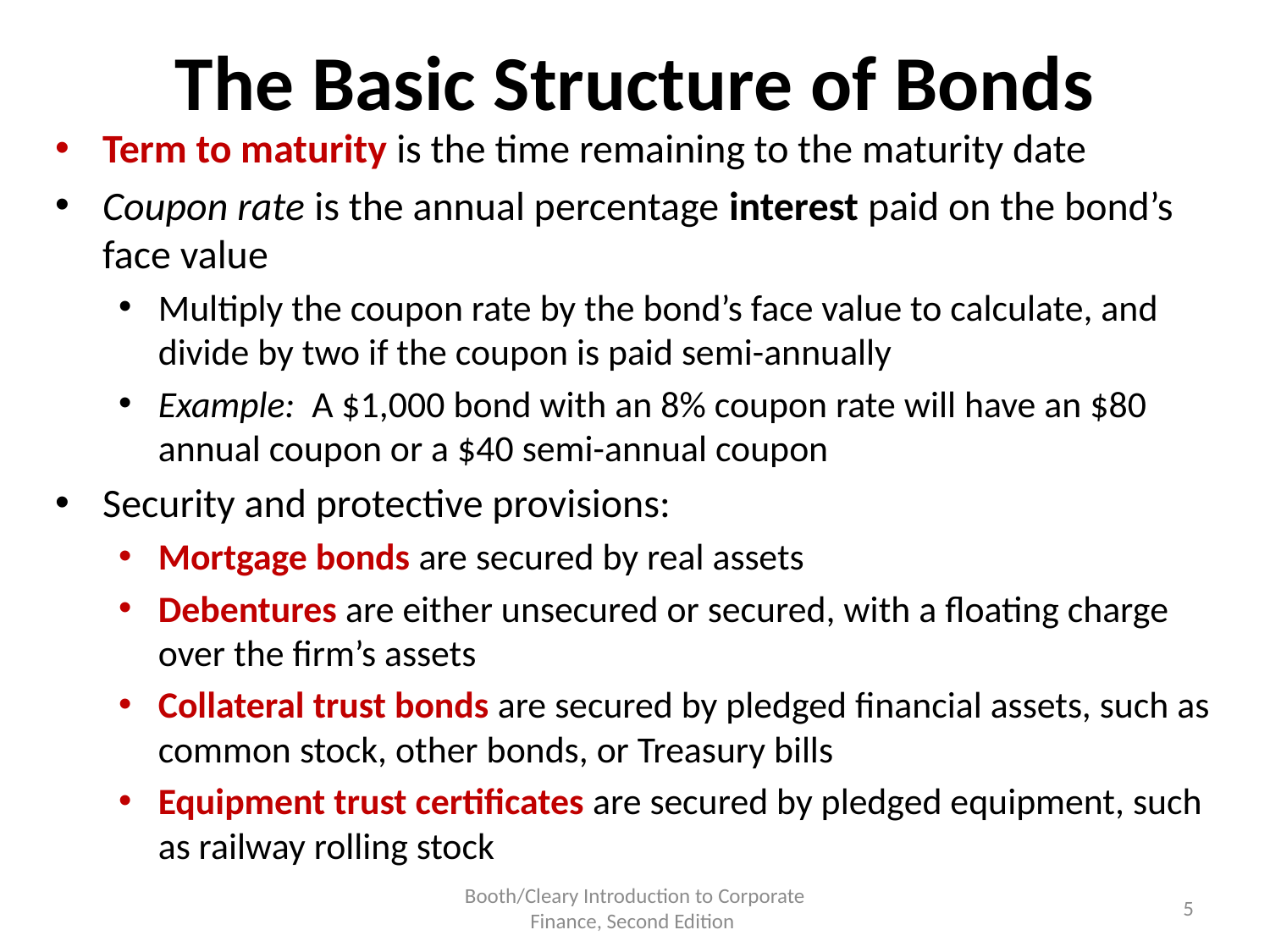

# The Basic Structure of Bonds
Term to maturity is the time remaining to the maturity date
Coupon rate is the annual percentage interest paid on the bond’s face value
Multiply the coupon rate by the bond’s face value to calculate, and divide by two if the coupon is paid semi-annually
Example:  A $1,000 bond with an 8% coupon rate will have an $80 annual coupon or a $40 semi-annual coupon
Security and protective provisions:
Mortgage bonds are secured by real assets
Debentures are either unsecured or secured, with a floating charge over the firm’s assets
Collateral trust bonds are secured by pledged financial assets, such as common stock, other bonds, or Treasury bills
Equipment trust certificates are secured by pledged equipment, such as railway rolling stock
Booth/Cleary Introduction to Corporate Finance, Second Edition
5